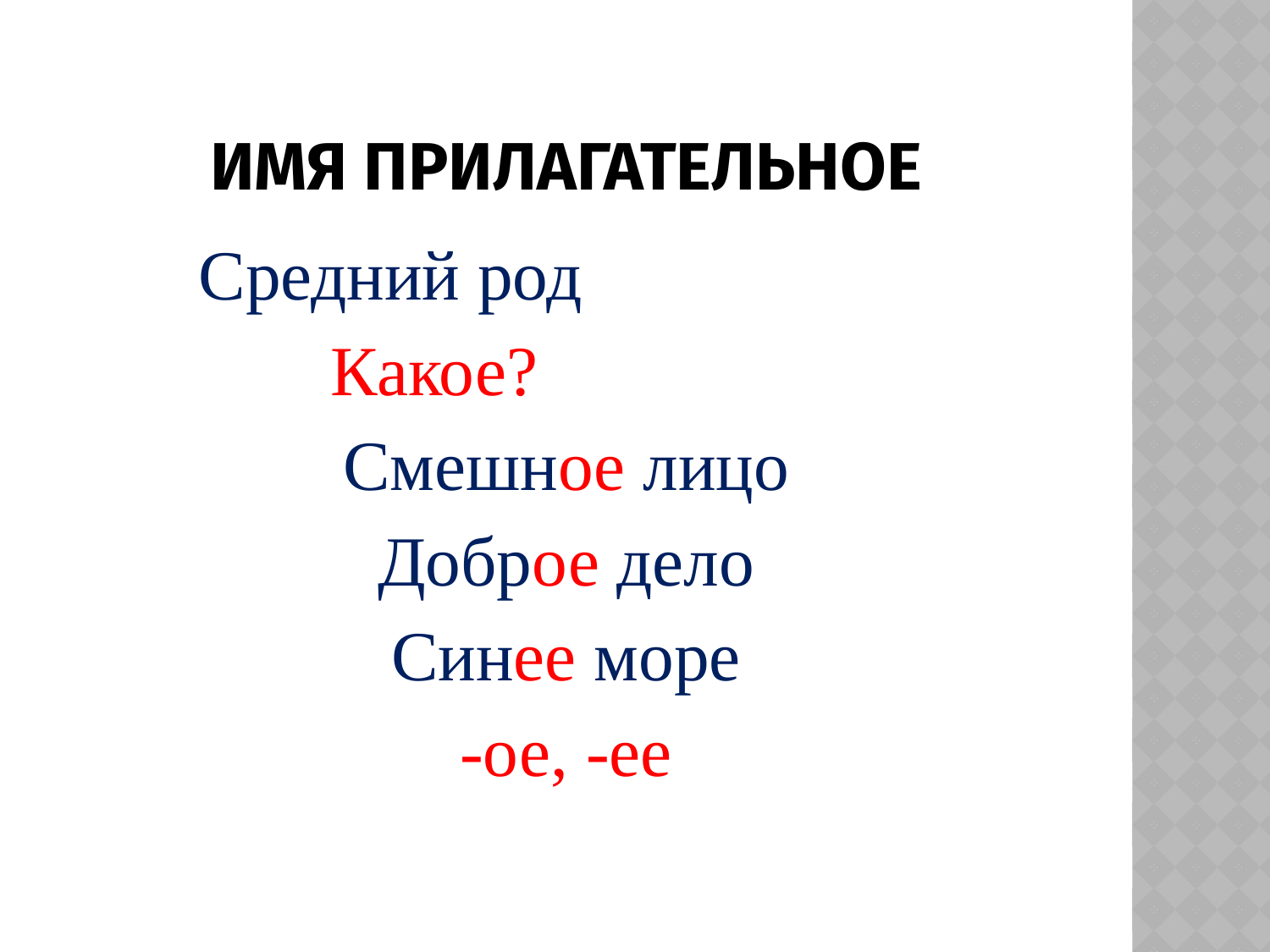

# Имя прилагательное
Средний род
Какое?
Смешное лицо
Доброе дело
Синее море
-ое, -ее